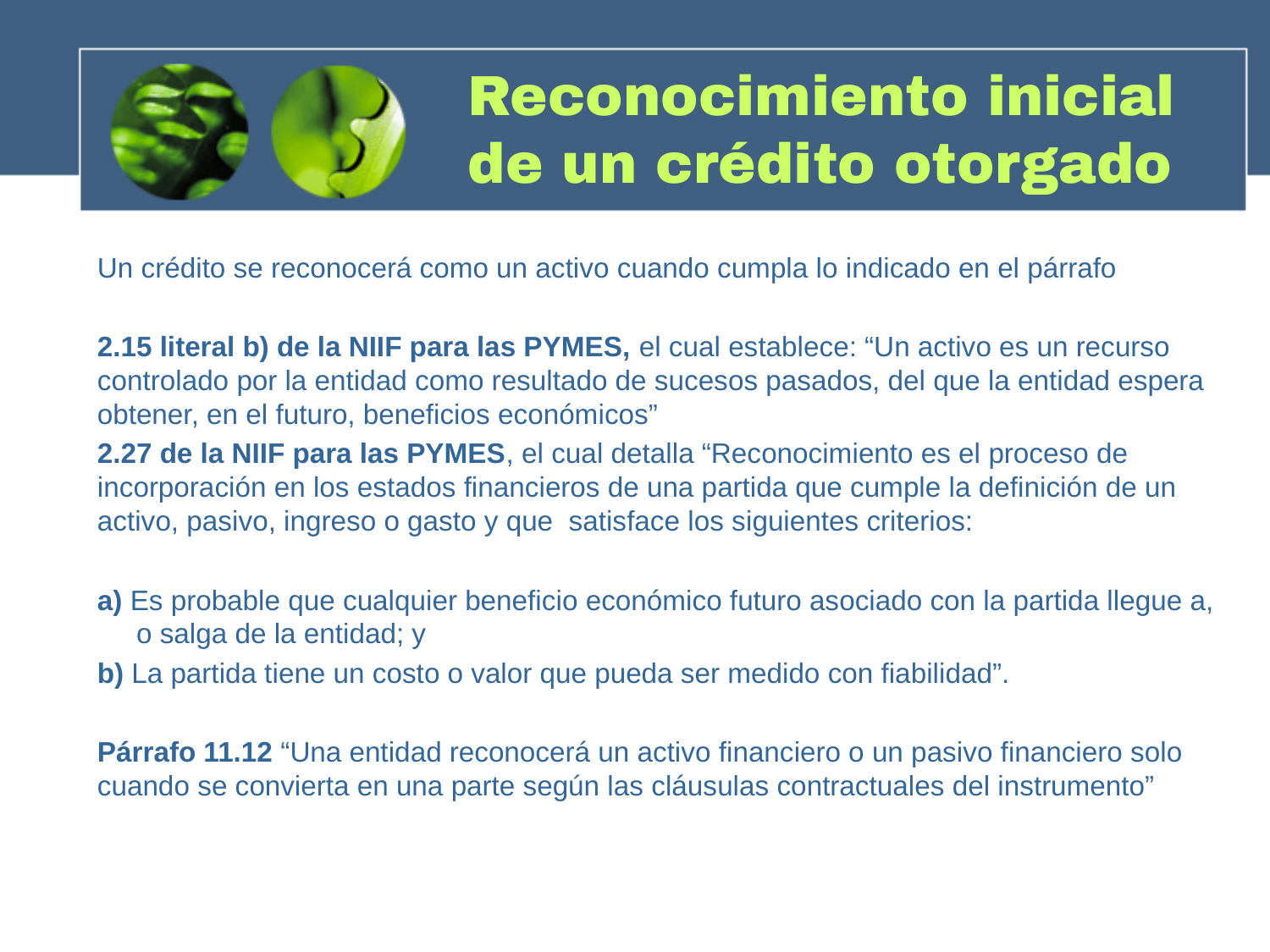

# Reconocimiento inicial de un crédito otorgado
Un crédito se reconocerá como un activo cuando cumpla lo indicado en el párrafo

2.15 literal b) de la NIIF para las PYMES, el cual establece: “Un activo es un recurso controlado por la entidad como resultado de sucesos pasados, del que la entidad espera obtener, en el futuro, beneficios económicos”
2.27 de la NIIF para las PYMES, el cual detalla “Reconocimiento es el proceso de incorporación en los estados financieros de una partida que cumple la definición de un activo, pasivo, ingreso o gasto y que  satisface los siguientes criterios:

a) Es probable que cualquier beneficio económico futuro asociado con la partida llegue a,       o salga de la entidad; y
b) La partida tiene un costo o valor que pueda ser medido con fiabilidad”.

Párrafo 11.12 “Una entidad reconocerá un activo financiero o un pasivo financiero solo cuando se convierta en una parte según las cláusulas contractuales del instrumento”